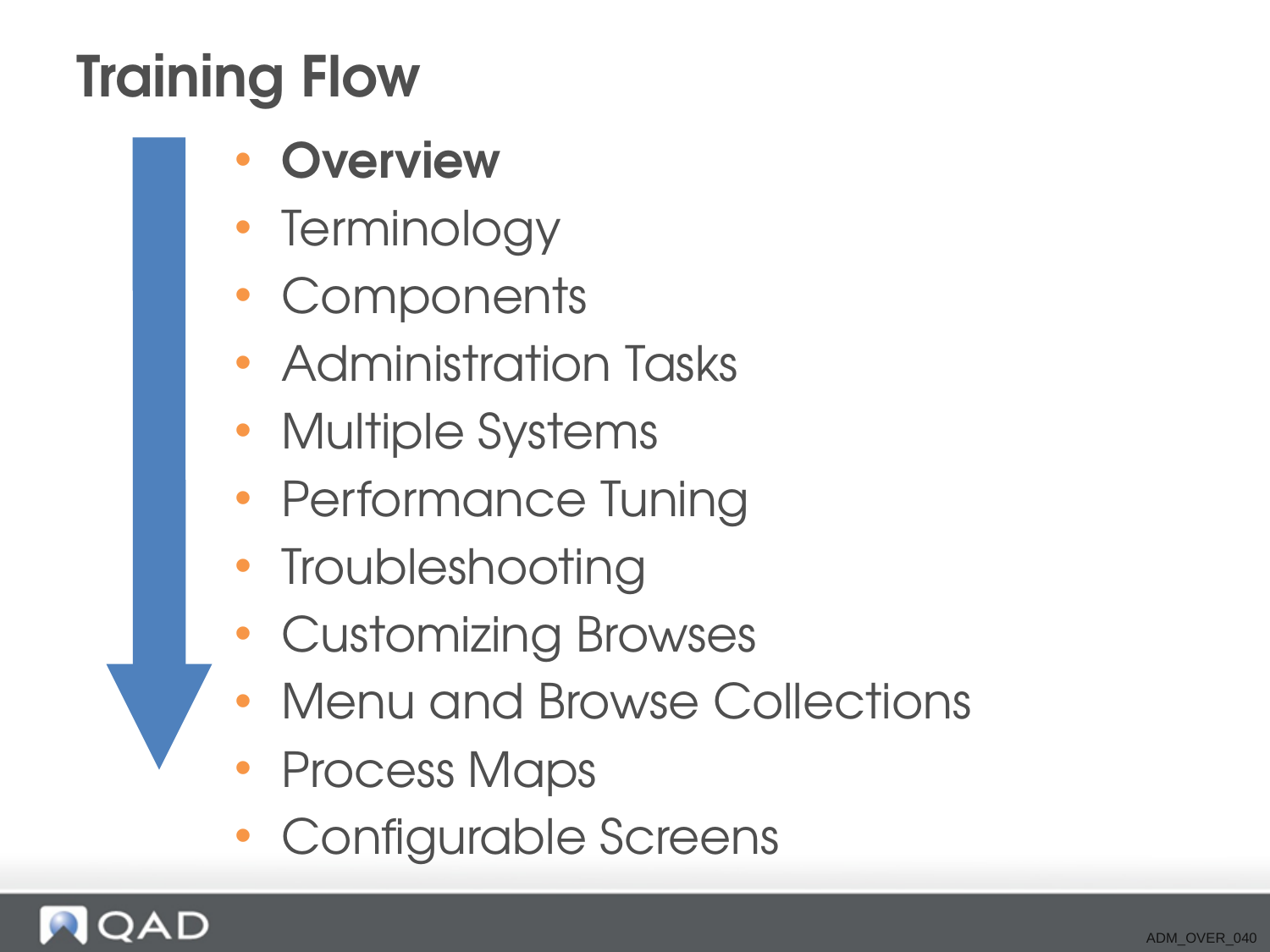

# Training Flow
Overview
Terminology
Components
Administration Tasks
Multiple Systems
Performance Tuning
Troubleshooting
Customizing Browses
Menu and Browse Collections
Process Maps
Configurable Screens

ADM_OVER_040